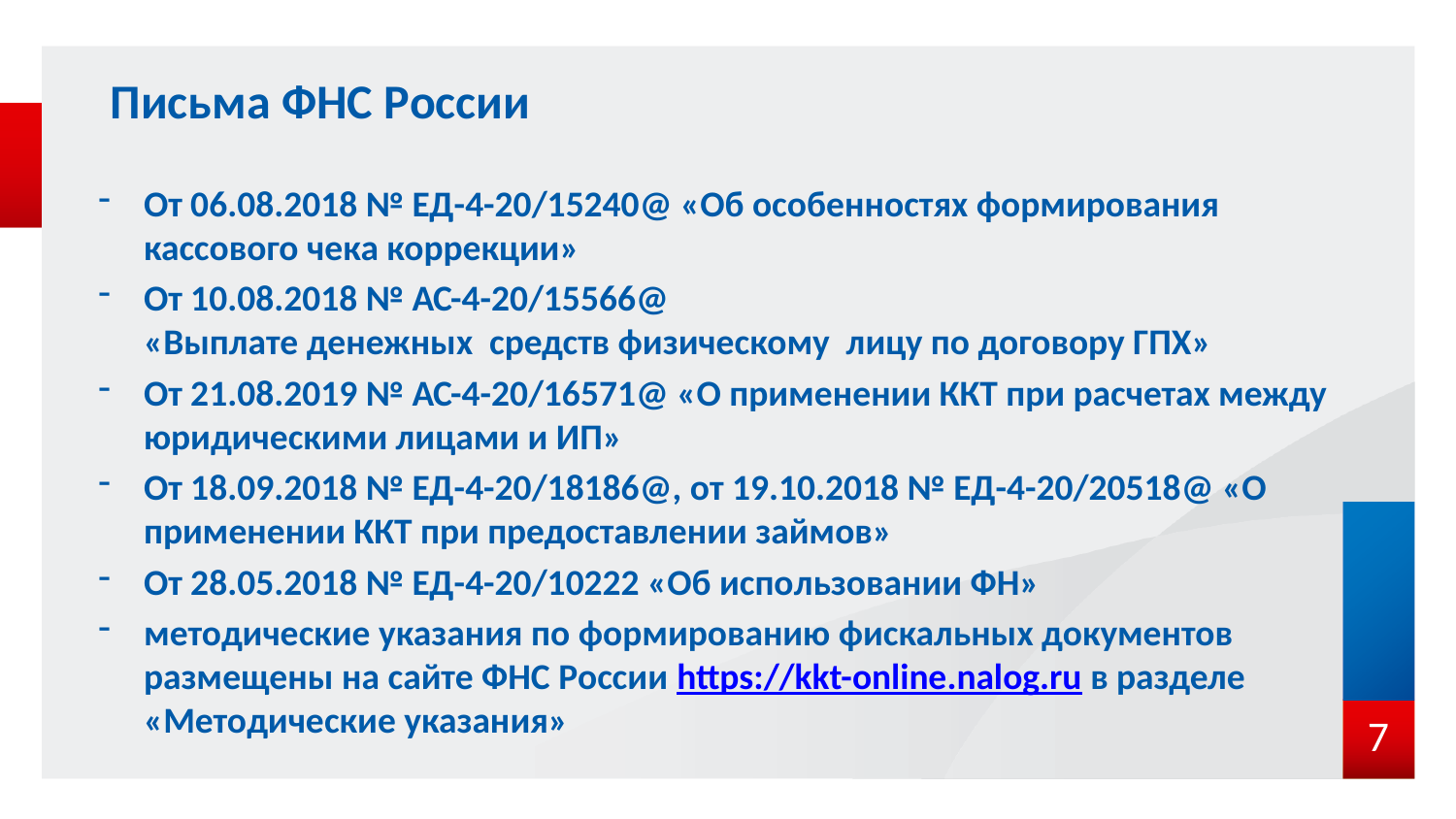

# Письма ФНС России

От 06.08.2018 № ЕД-4-20/15240@ «Об особенностях формирования кассового чека коррекции»
От 10.08.2018 № АС-4-20/15566@
«Выплате денежных  средств физическому  лицу по договору ГПХ»
От 21.08.2019 № АС-4-20/16571@ «О применении ККТ при расчетах между юридическими лицами и ИП»
От 18.09.2018 № ЕД-4-20/18186@, от 19.10.2018 № ЕД-4-20/20518@ «О применении ККТ при предоставлении займов»
От 28.05.2018 № ЕД-4-20/10222 «Об использовании ФН»
методические указания по формированию фискальных документов размещены на сайте ФНС России https://kkt-online.nalog.ru в разделе «Методические указания»

7